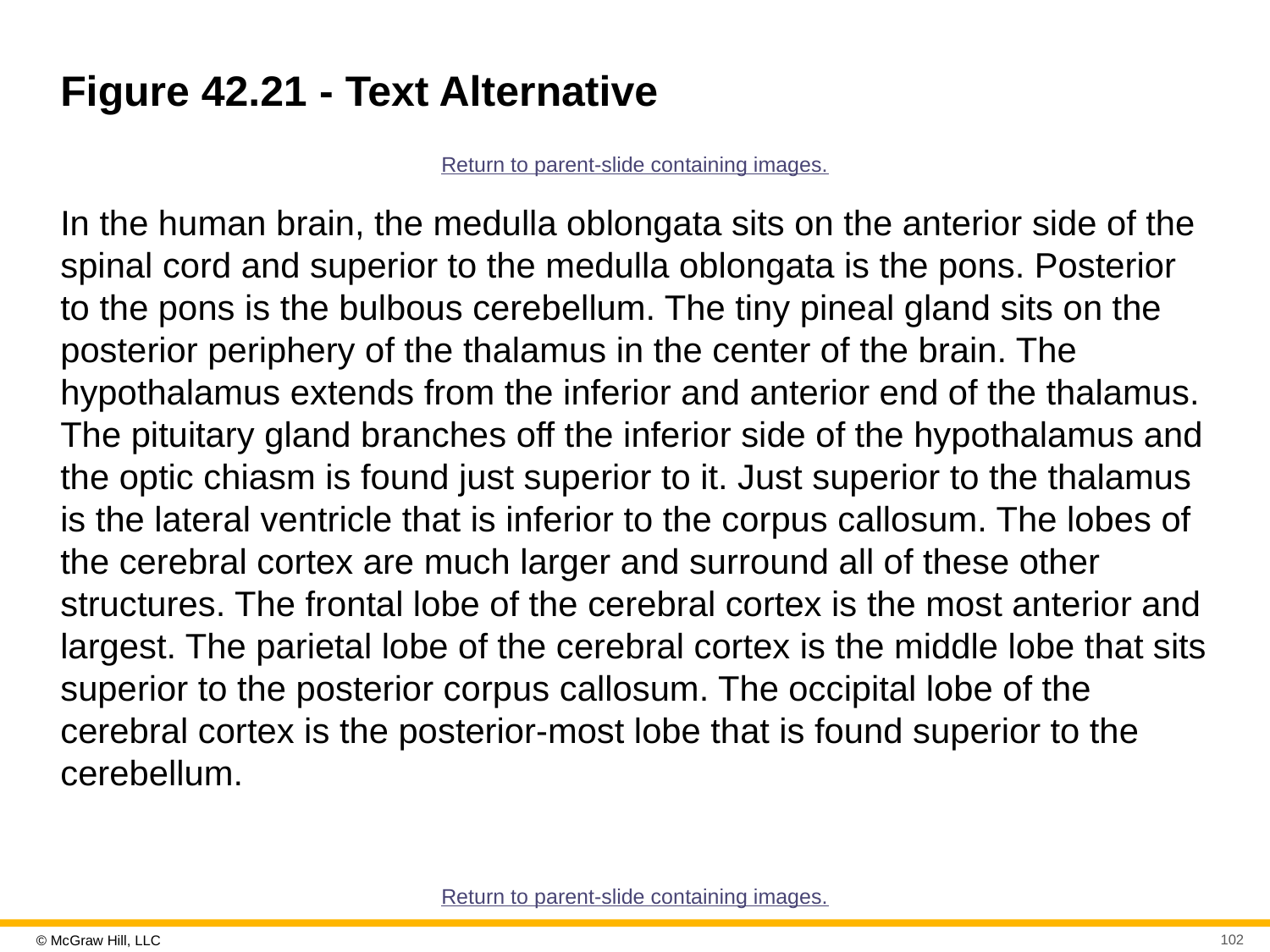

# Figure 42.21 - Text Alternative
Return to parent-slide containing images.
In the human brain, the medulla oblongata sits on the anterior side of the spinal cord and superior to the medulla oblongata is the pons. Posterior to the pons is the bulbous cerebellum. The tiny pineal gland sits on the posterior periphery of the thalamus in the center of the brain. The hypothalamus extends from the inferior and anterior end of the thalamus. The pituitary gland branches off the inferior side of the hypothalamus and the optic chiasm is found just superior to it. Just superior to the thalamus is the lateral ventricle that is inferior to the corpus callosum. The lobes of the cerebral cortex are much larger and surround all of these other structures. The frontal lobe of the cerebral cortex is the most anterior and largest. The parietal lobe of the cerebral cortex is the middle lobe that sits superior to the posterior corpus callosum. The occipital lobe of the cerebral cortex is the posterior-most lobe that is found superior to the cerebellum.
Return to parent-slide containing images.
102